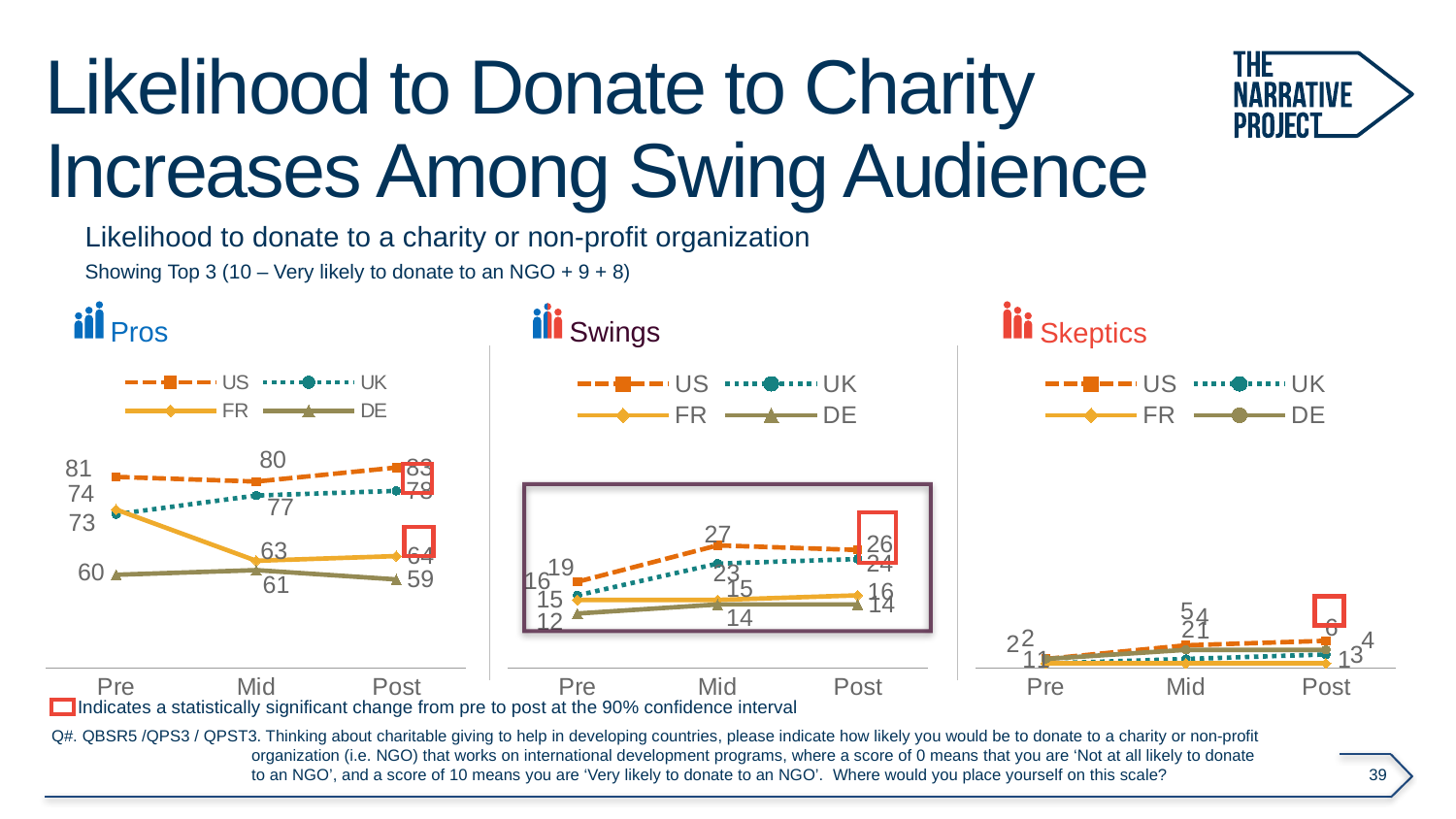

# Likelihood to Donate to Charity Increases Among Swing Audience
Likelihood to donate to a charity or non-profit organization
Showing Top 3 (10 – Very likely to donate to an NGO + 9 + 8)
Pros

Swings

Skeptics

### Chart

| Category | US | UK | FR | DE |
|---|---|---|---|---|
| Pre | 81.0 | 73.0 | 74.0 | 60.0 |
| Mid | 80.0 | 77.0 | 63.0 | 61.0 |
| Post | 83.0 | 78.0 | 64.0 | 59.0 |

### Chart

| Category | US | UK | FR | DE |
|---|---|---|---|---|
| Pre | 19.0 | 16.0 | 15.0 | 12.0 |
| Mid | 27.0 | 23.0 | 15.0 | 14.0 |
| Post | 26.0 | 24.0 | 16.0 | 14.0 |

### Chart

| Category | US | UK | FR | DE |
|---|---|---|---|---|
| Pre | 2.0 | 1.0 | 1.0 | 2.0 |
| Mid | 5.0 | 2.0 | 1.0 | 4.0 |
| Post | 6.0 | 3.0 | 1.0 | 4.0 |

Indicates a statistically significant change from pre to post at the 90% confidence interval

Q#. QBSR5 /QPS3 / QPST3. Thinking about charitable giving to help in developing countries, please indicate how likely you would be to donate to a charity or non-profit organization (i.e. NGO) that works on international development programs, where a score of 0 means that you are ‘Not at all likely to donate to an NGO’, and a score of 10 means you are ‘Very likely to donate to an NGO’.  Where would you place yourself on this scale?
39